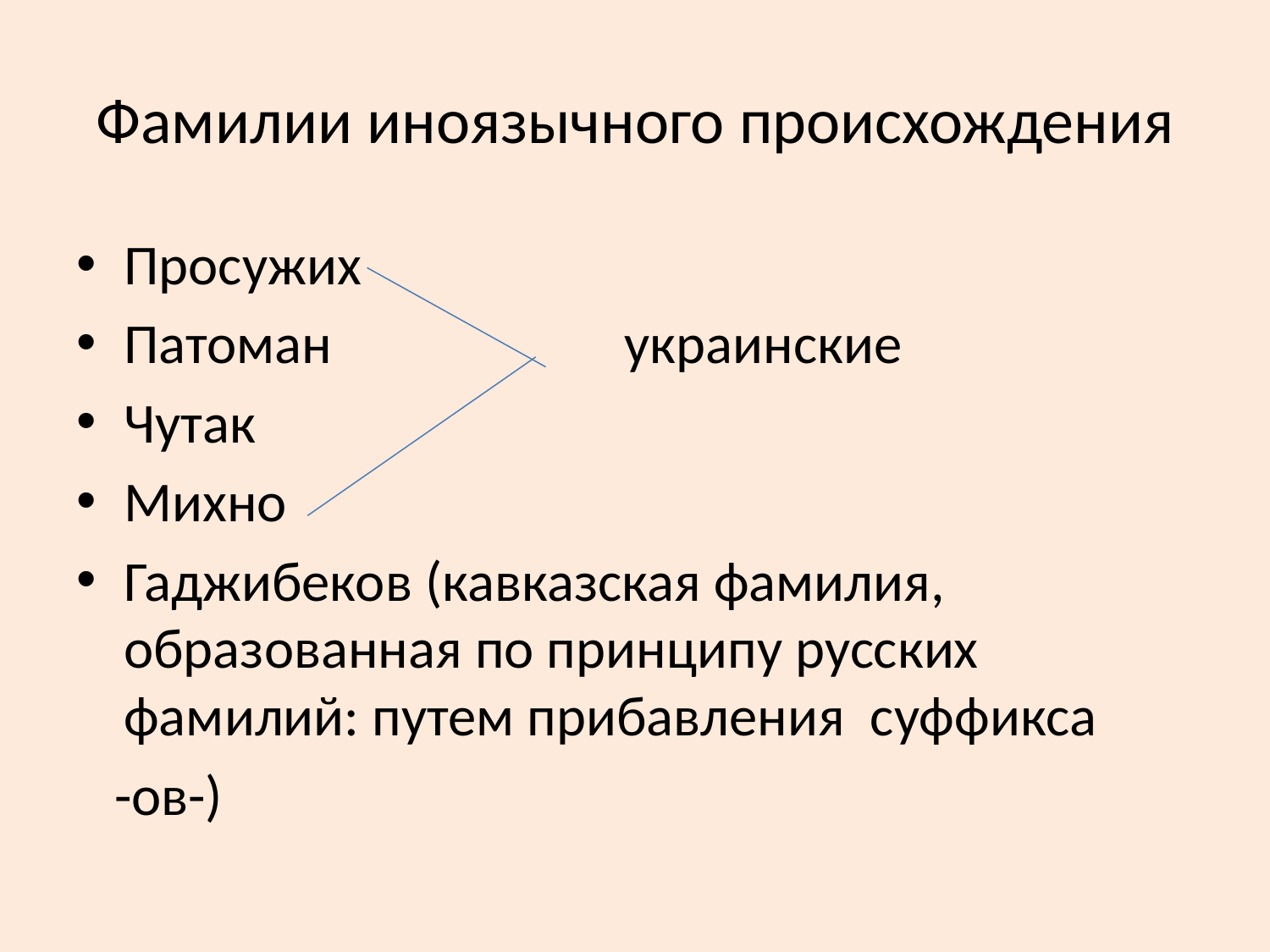

# Фамилии иноязычного происхождения
Просужих
Патоман                       украинские
Чутак
Михно
Гаджибеков (кавказская фамилия, образованная по принципу русских фамилий: путем прибавления  суффикса
   -ов-)